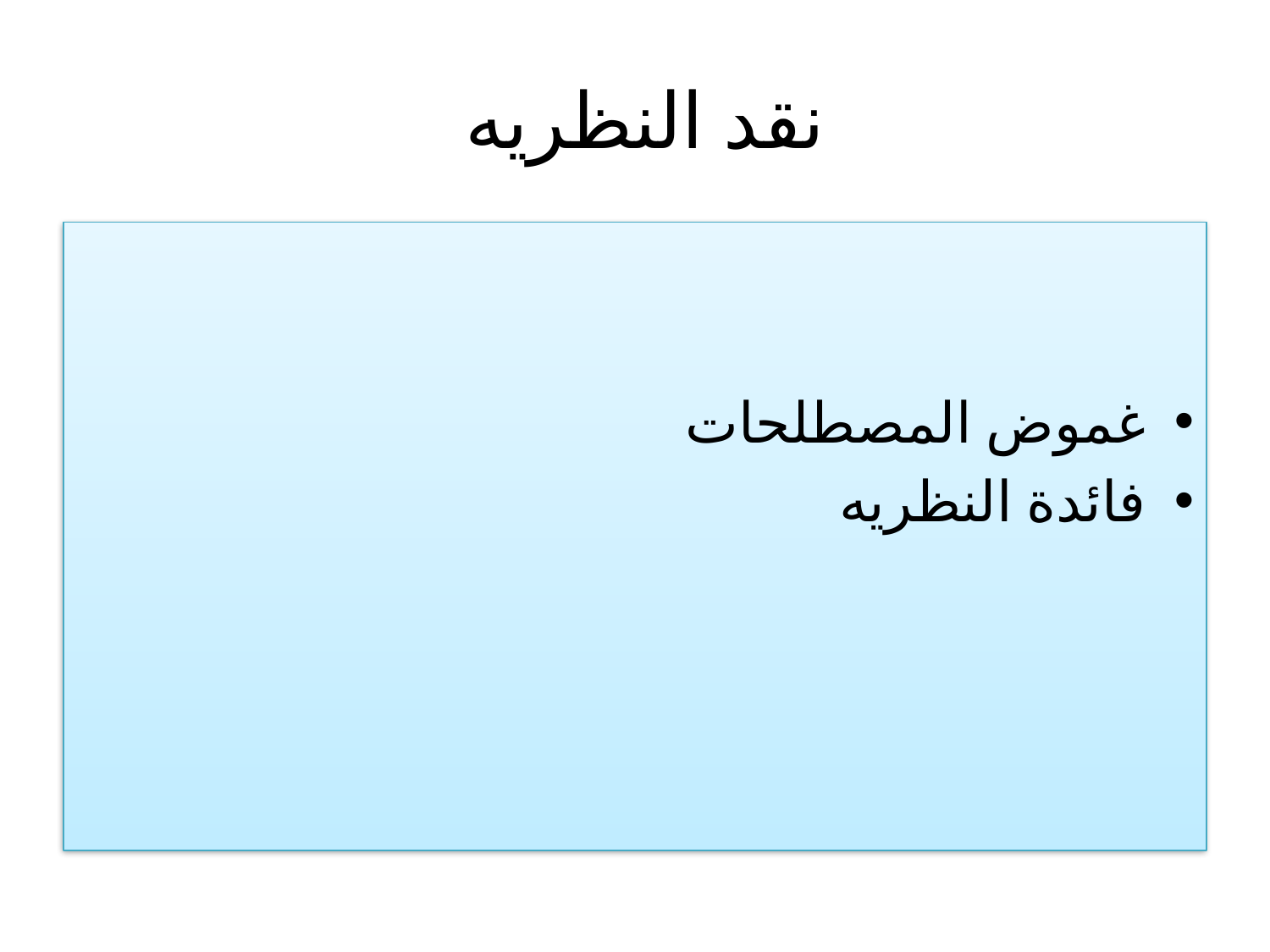

# نقد النظريه

غموض المصطلحات
فائدة النظريه